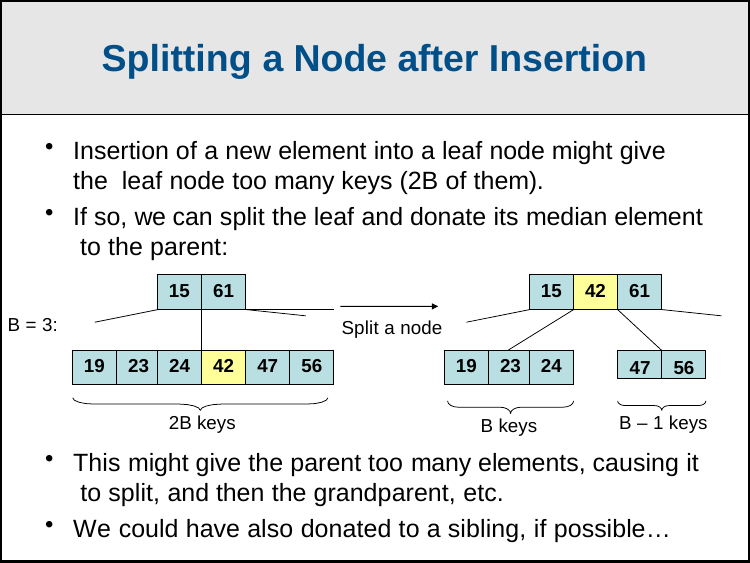

Splitting a Node after Insertion
Insertion of a new element into a leaf node might give the  leaf node too many keys (2B of them).
If so, we can split the leaf and donate its median element  to the parent:
|  |  | 15 | 61 |  |  |
| --- | --- | --- | --- | --- | --- |
|  |  |  |  |  |  |
| 19 | 23 | 24 | 42 | 47 | 56 |
| 15 | 42 | 61 |
| --- | --- | --- |

B = 3:
Split a node
| 19 | 23 | 24 |
| --- | --- | --- |
47
56

2B keys	B – 1 keys
B keys
This might give the parent too many elements, causing it  to split, and then the grandparent, etc.
We could have also donated to a sibling, if possible…